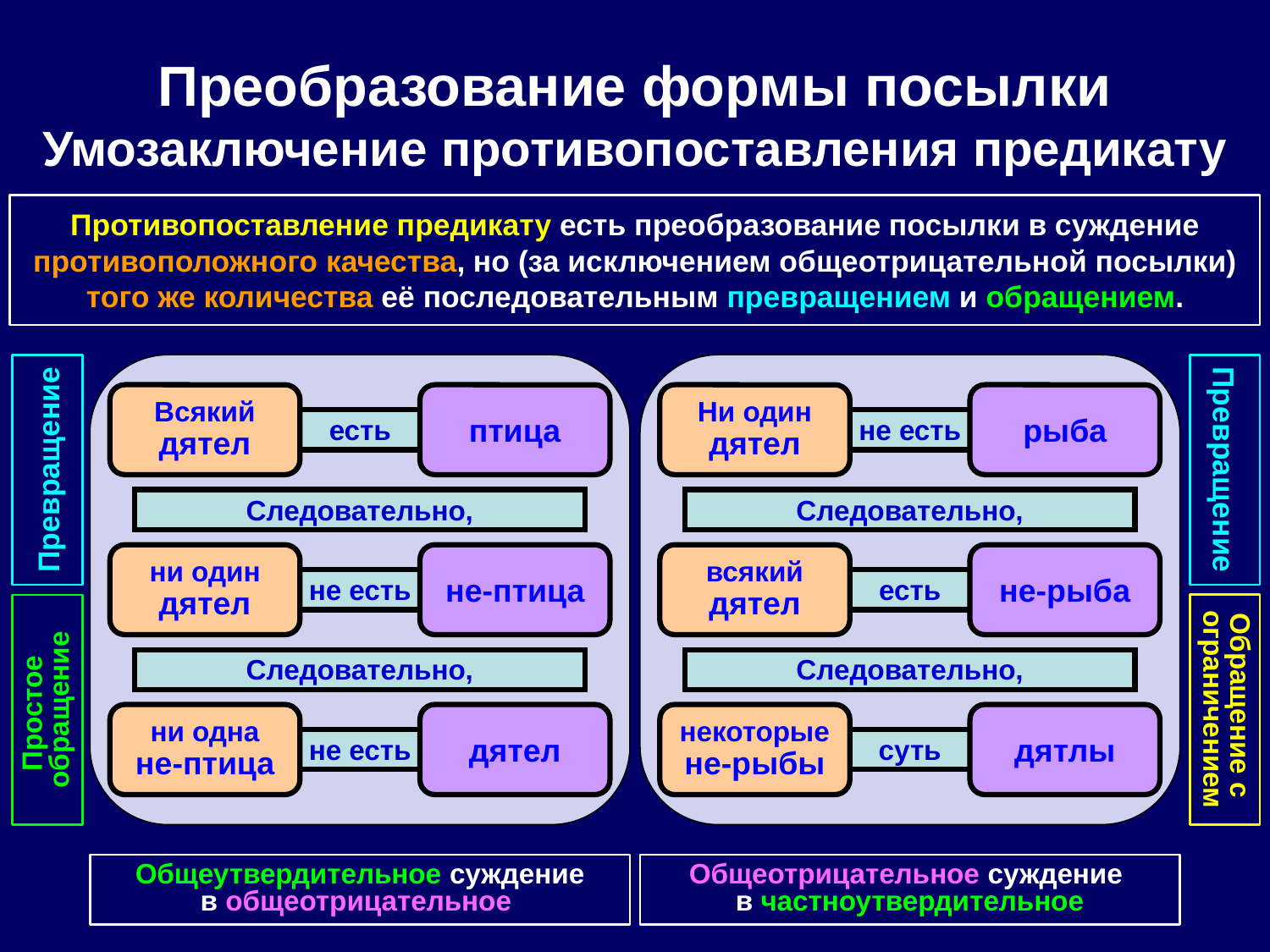

Преобразование формы посылки
Умозаключение противопоставления предикату
Противопоставление предикату есть преобразование посылки в суждение противоположного качества, но (за исключением общеотрицательной посылки) того же количества её последовательным превращением и обращением.

Всякий
дятел
птица
Ни один
дятел
рыба
есть
не есть
Превращение
Превращение
Следовательно,
Следовательно,
ни один
дятел
не-птица
всякий
дятел
не-рыба
не есть
есть
Следовательно,
Следовательно,
Простое
обращение
Обращение с
ограничением
ни одна
не-птица
дятел
некоторые
не-рыбы
дятлы
не есть
суть
Общеутвердительное суждение
в общеотрицательное
Общеотрицательное суждение
в частноутвердительное